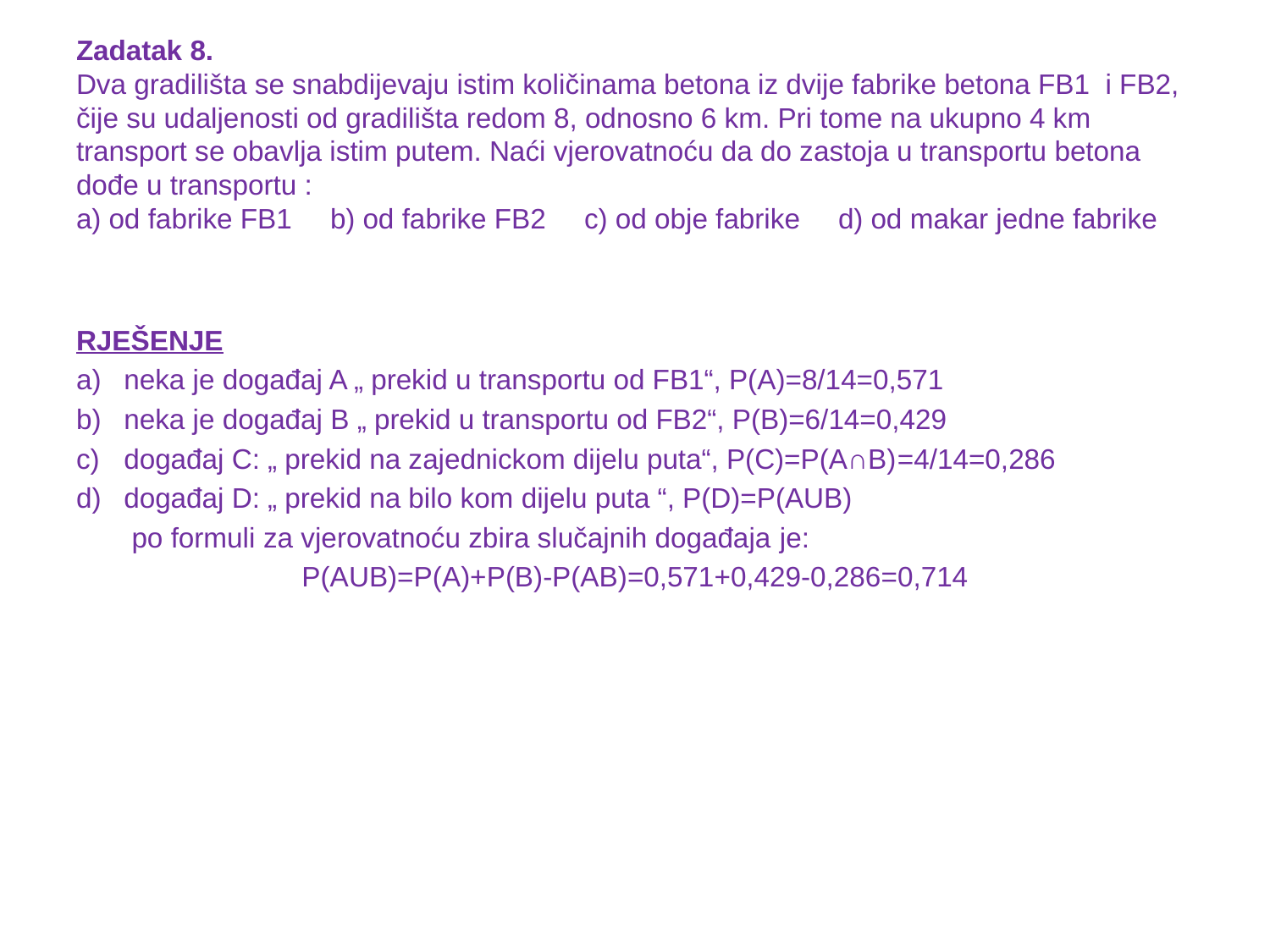

# Zadatak 8. Dva gradilišta se snabdijevaju istim količinama betona iz dvije fabrike betona FB1  i FB2, čije su udaljenosti od gradilišta redom 8, odnosno 6 km. Pri tome na ukupno 4 km transport se obavlja istim putem. Naći vjerovatnoću da do zastoja u transportu betona  dođe u transportu : a) od fabrike FB1	b) od fabrike FB2	c) od obje fabrike	d) od makar jedne fabrike

RJEŠENJE
neka je događaj A „ prekid u transportu od FB1“, P(A)=8/14=0,571
neka je događaj B „ prekid u transportu od FB2“, P(B)=6/14=0,429
događaj C: „ prekid na zajednickom dijelu puta“, P(C)=P(A∩B)=4/14=0,286
događaj D: „ prekid na bilo kom dijelu puta “, P(D)=P(AUB)
po formuli za vjerovatnoću zbira slučajnih događaja je:
P(AUB)=P(A)+P(B)-P(AB)=0,571+0,429-0,286=0,714